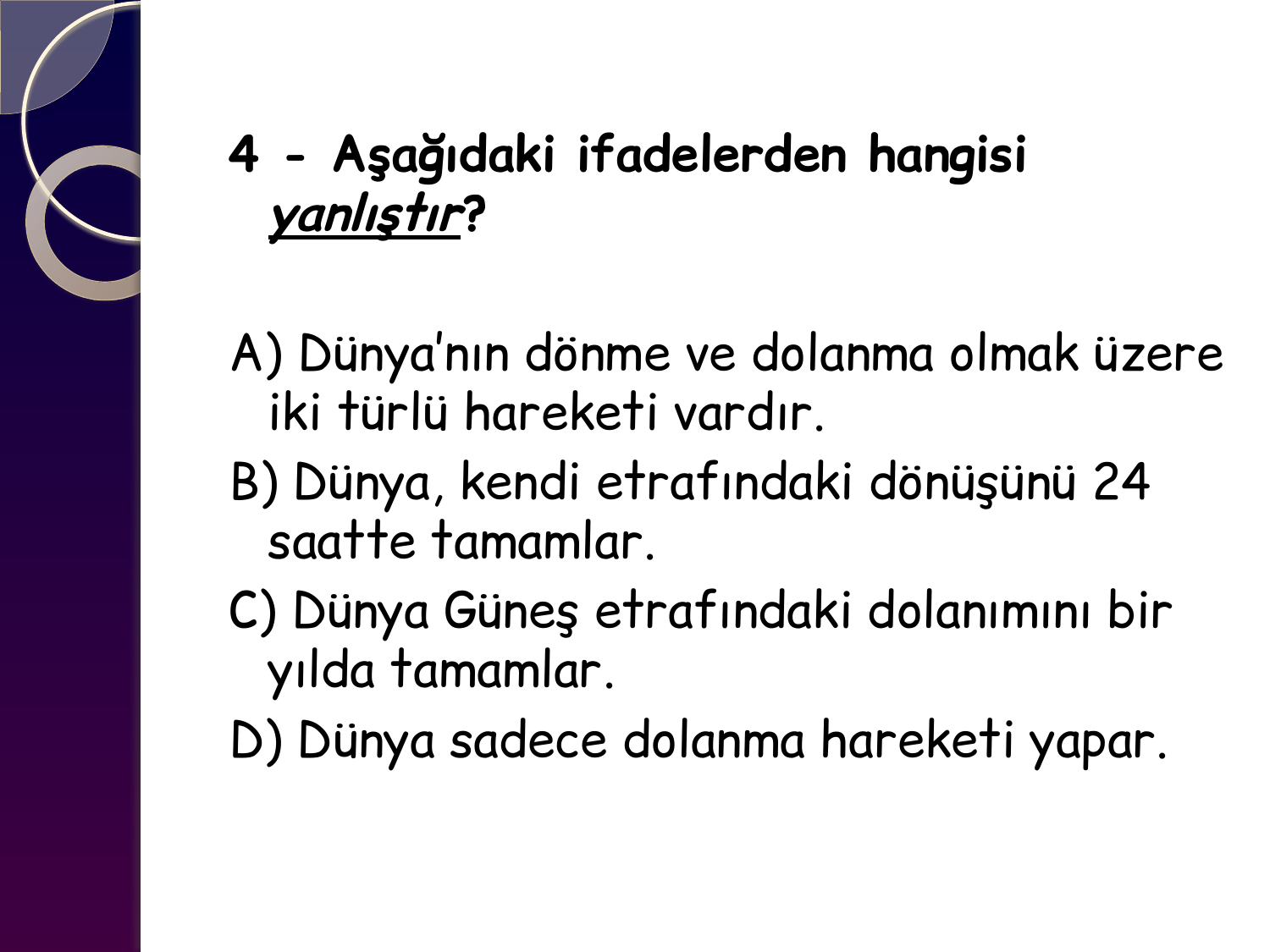

4 - Aşağıdaki ifadelerden hangisi yanlıştır?

A) Dünya’nın dönme ve dolanma olmak üzere iki türlü hareketi vardır.
B) Dünya, kendi etrafındaki dönüşünü 24 saatte tamamlar.
C) Dünya Güneş etrafındaki dolanımını bir yılda tamamlar.
D) Dünya sadece dolanma hareketi yapar.